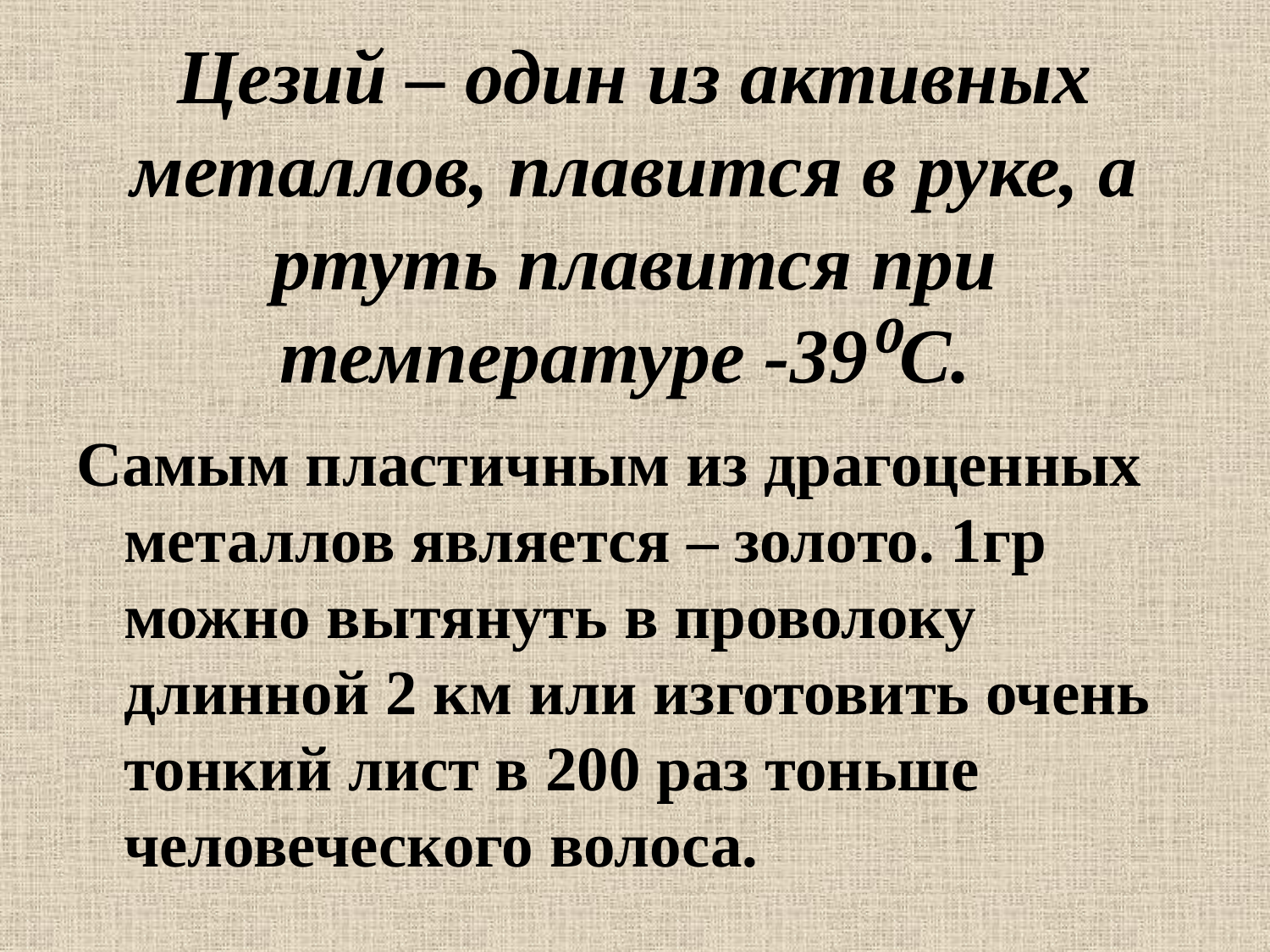

# Цезий – один из активных металлов, плавится в руке, а ртуть плавится при температуре -39⁰C.
Самым пластичным из драгоценных металлов является – золото. 1гр можно вытянуть в проволоку длинной 2 км или изготовить очень тонкий лист в 200 раз тоньше человеческого волоса.